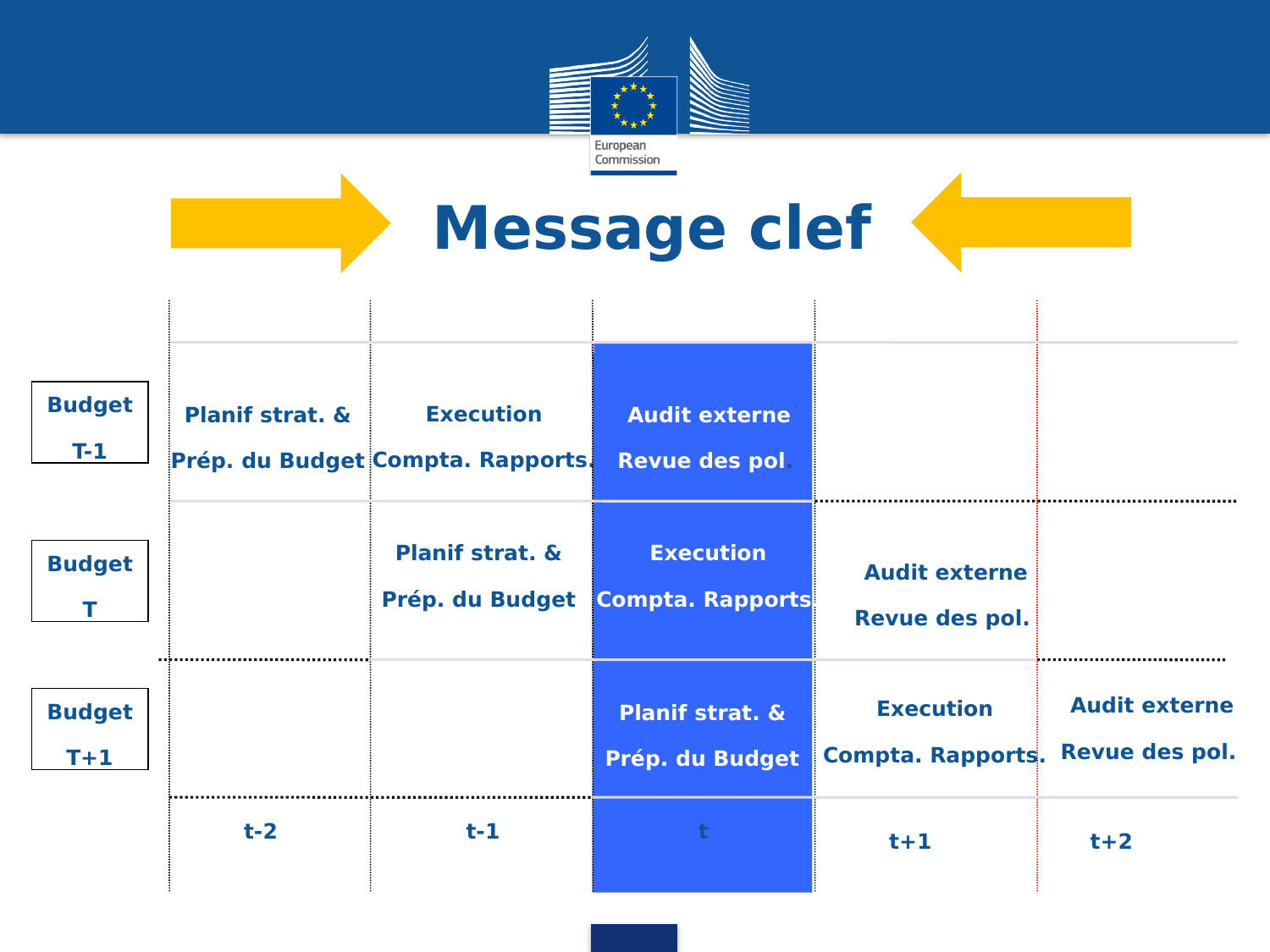

Message clef

Budget
T-1
Planif strat. &
Prép. du Budget
Execution
Compta. Rapports.
 Audit externe
Revue des pol.

Budget
T

Planif strat. &
Prép. du Budget
Execution
Compta. Rapports.
 Audit externe
Revue des pol.
Budget
T+1

 Audit externe
Revue des pol.
Execution
Compta. Rapports.
Planif strat. &
Prép. du Budget
t-2
t-1
t
t+1
t+2